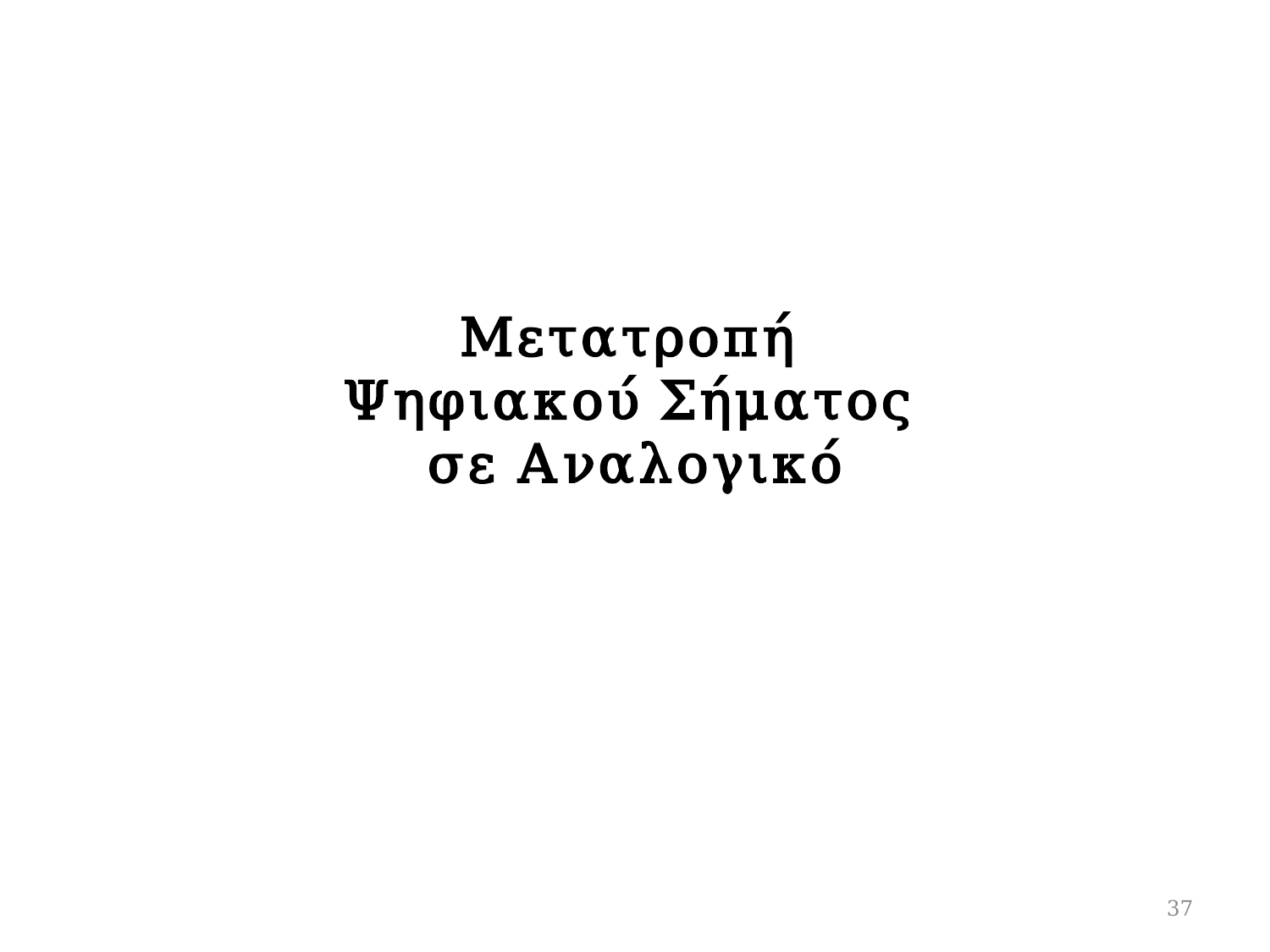

# Μετατροπή Ψηφιακού Σήματος σε Αναλογικό
37